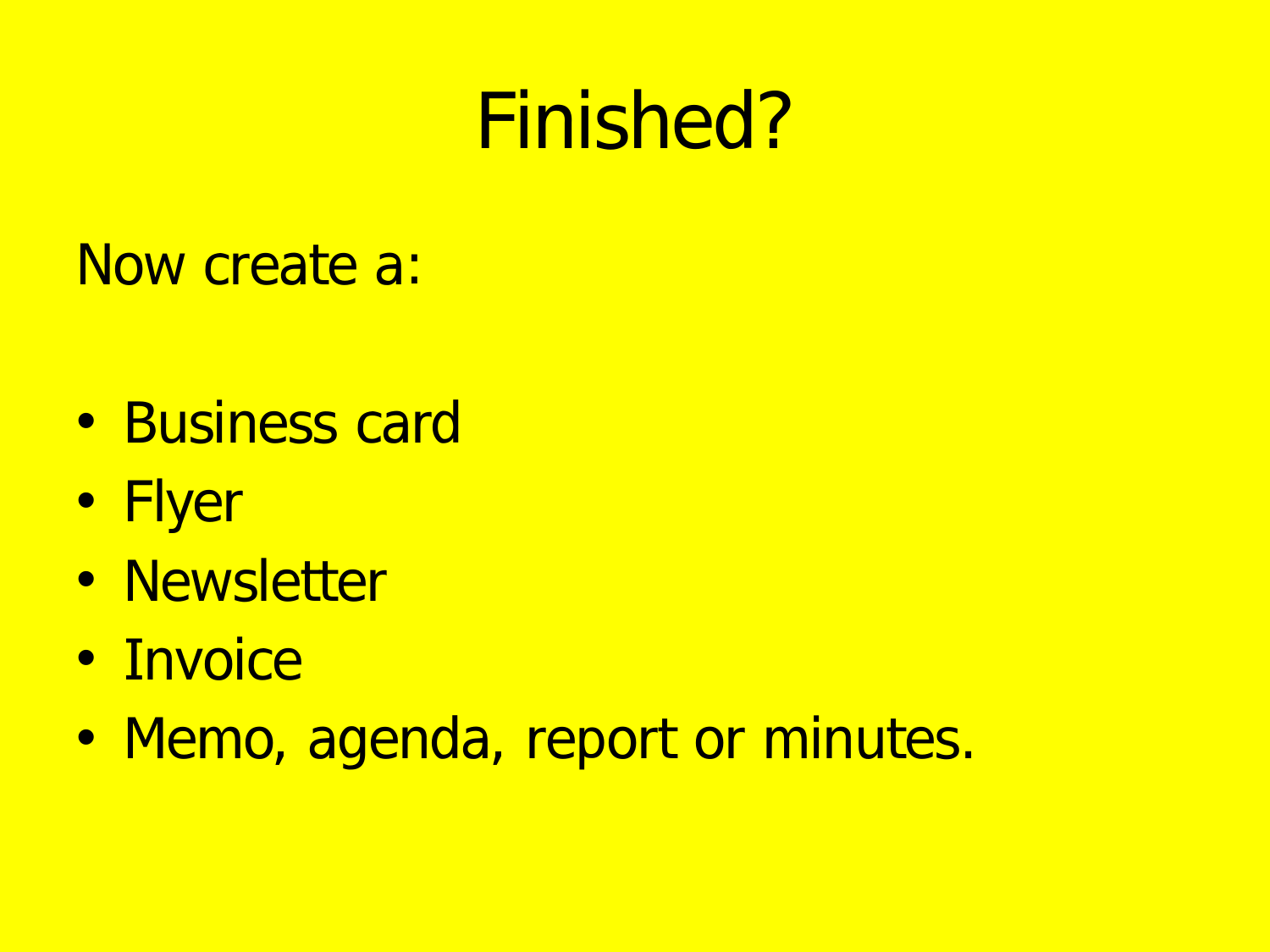

# Finished?
Now create a:

Business card
Flyer
Newsletter
Invoice
Memo, agenda, report or minutes.